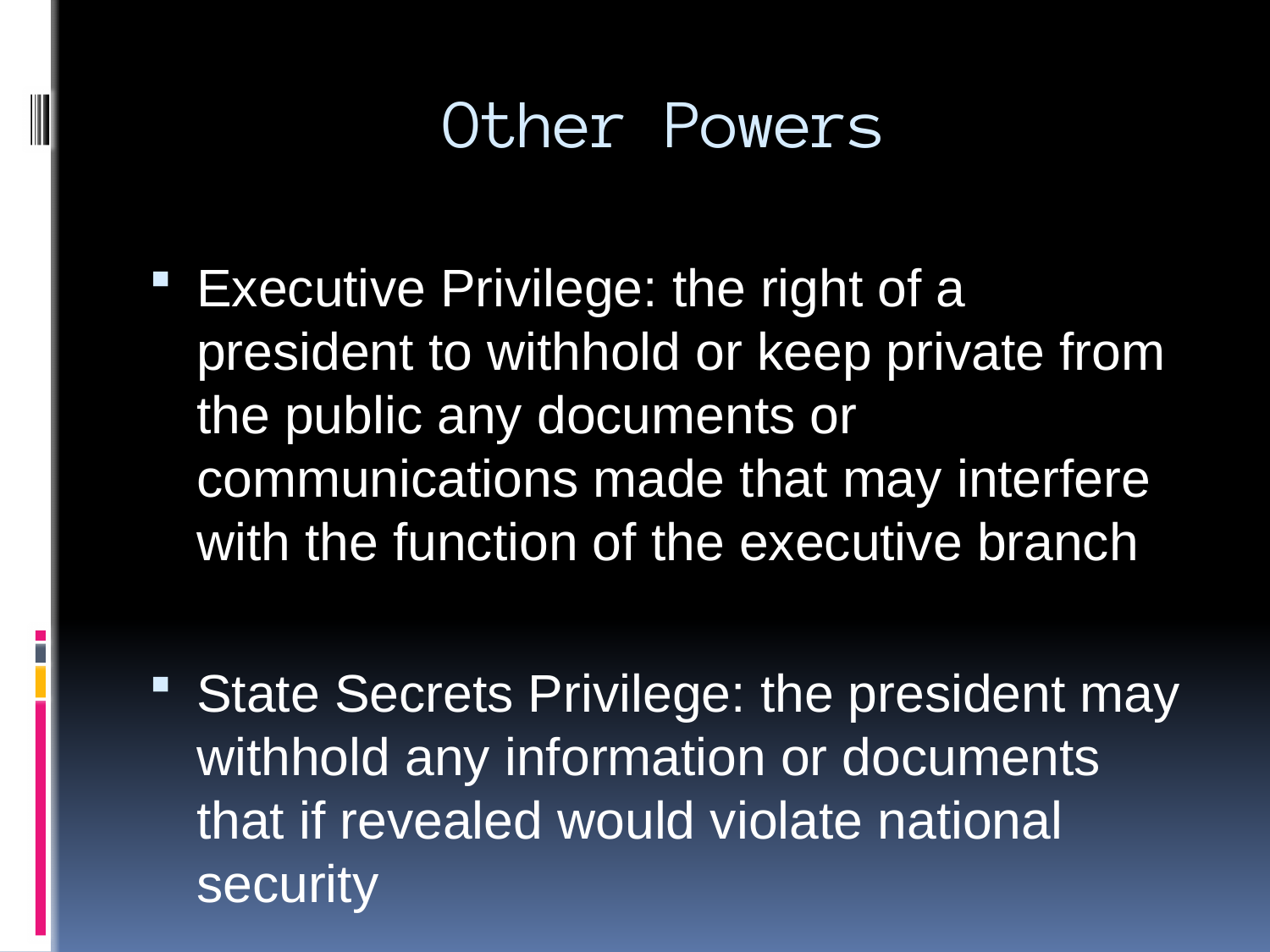

# Other Powers
Executive Privilege: the right of a president to withhold or keep private from the public any documents or communications made that may interfere with the function of the executive branch

State Secrets Privilege: the president may withhold any information or documents that if revealed would violate national security